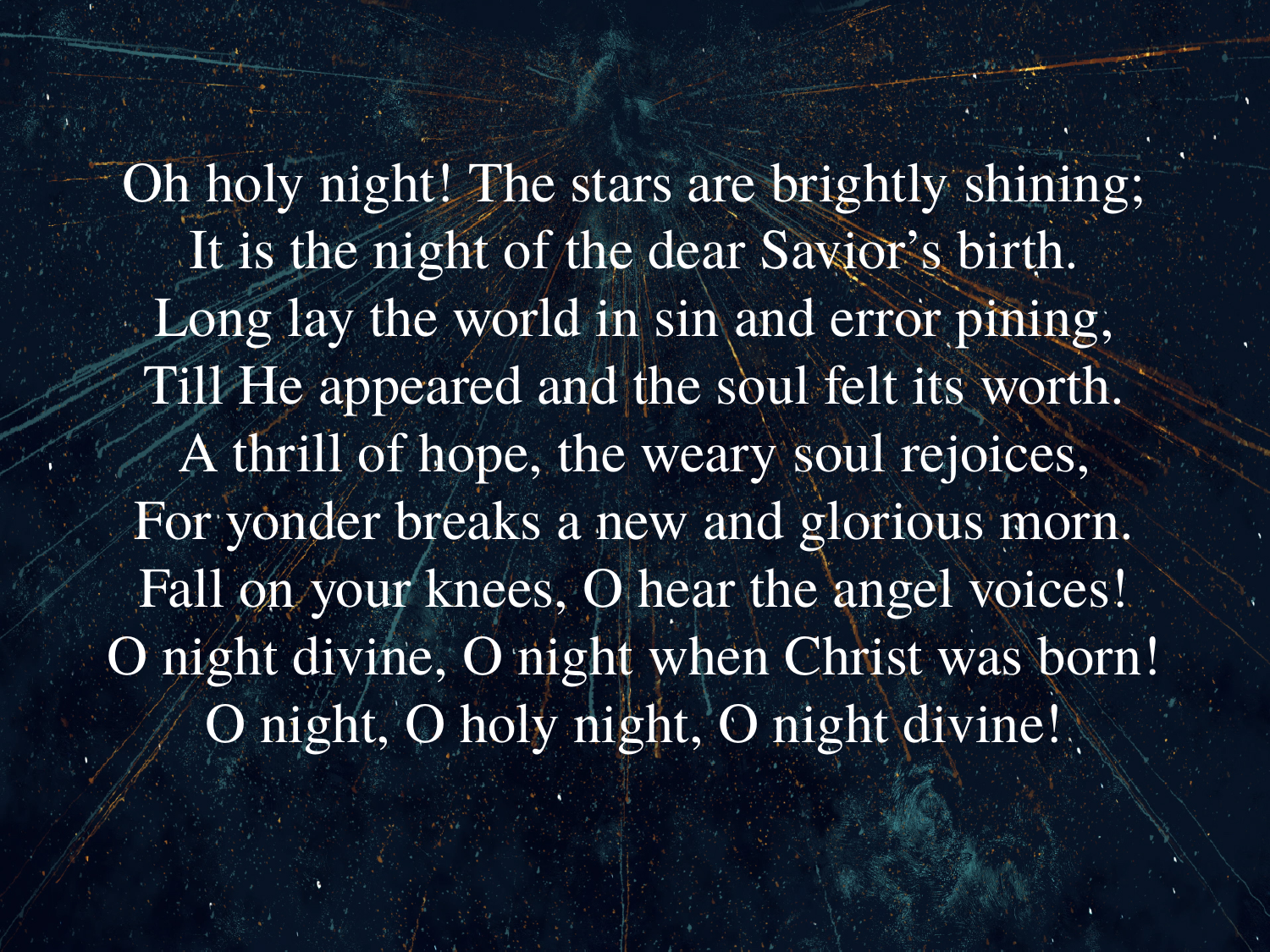

# Oh holy night! The stars are brightly shining; It is the night of the dear Savior’s birth. Long lay the world in sin and error pining, Till He appeared and the soul felt its worth. A thrill of hope, the weary soul rejoices, For yonder breaks a new and glorious morn. Fall on your knees, O hear the angel voices! O night divine, O night when Christ was born! O night, O holy night, O night divine!